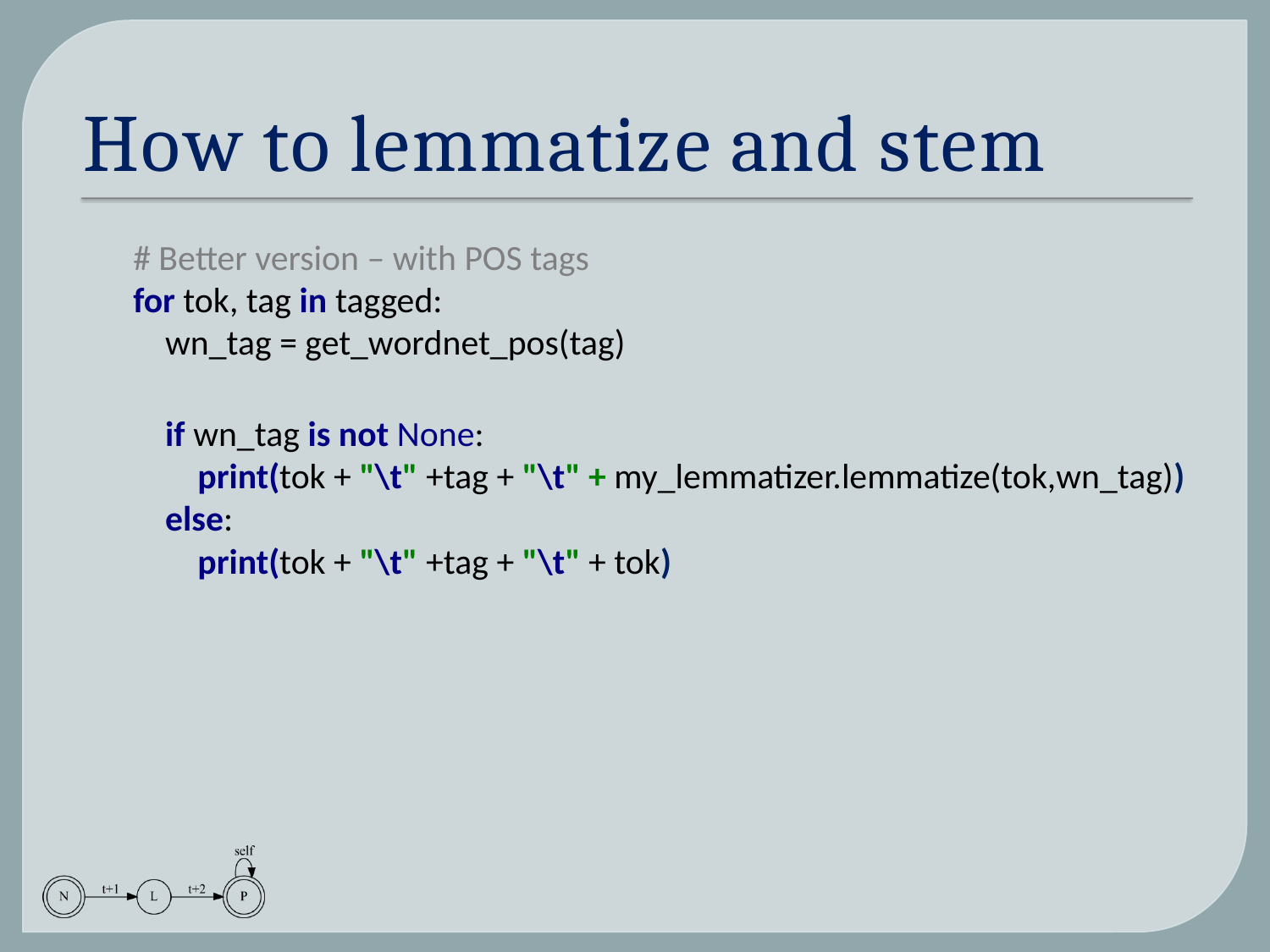

# How to lemmatize and stem
# Better version – with POS tags for tok, tag in tagged: wn_tag = get_wordnet_pos(tag)
    if wn_tag is not None:
        print(tok + "\t" +tag + "\t" + my_lemmatizer.lemmatize(tok,wn_tag))
    else:
        print(tok + "\t" +tag + "\t" + tok)